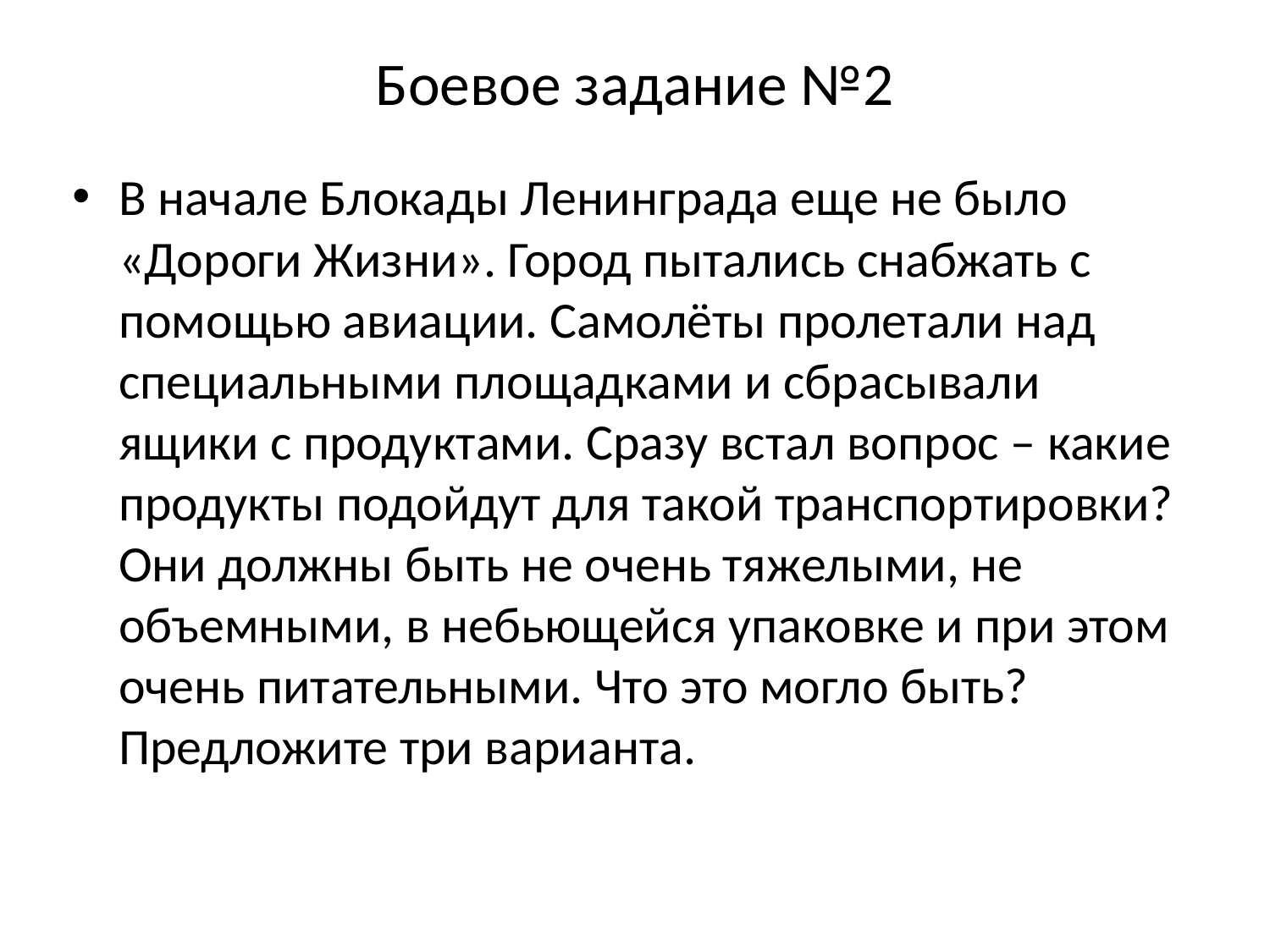

# Боевое задание №2
В начале Блокады Ленинграда еще не было «Дороги Жизни». Город пытались снабжать с помощью авиации. Самолёты пролетали над специальными площадками и сбрасывали ящики с продуктами. Сразу встал вопрос – какие продукты подойдут для такой транспортировки? Они должны быть не очень тяжелыми, не объемными, в небьющейся упаковке и при этом очень питательными. Что это могло быть? Предложите три варианта.